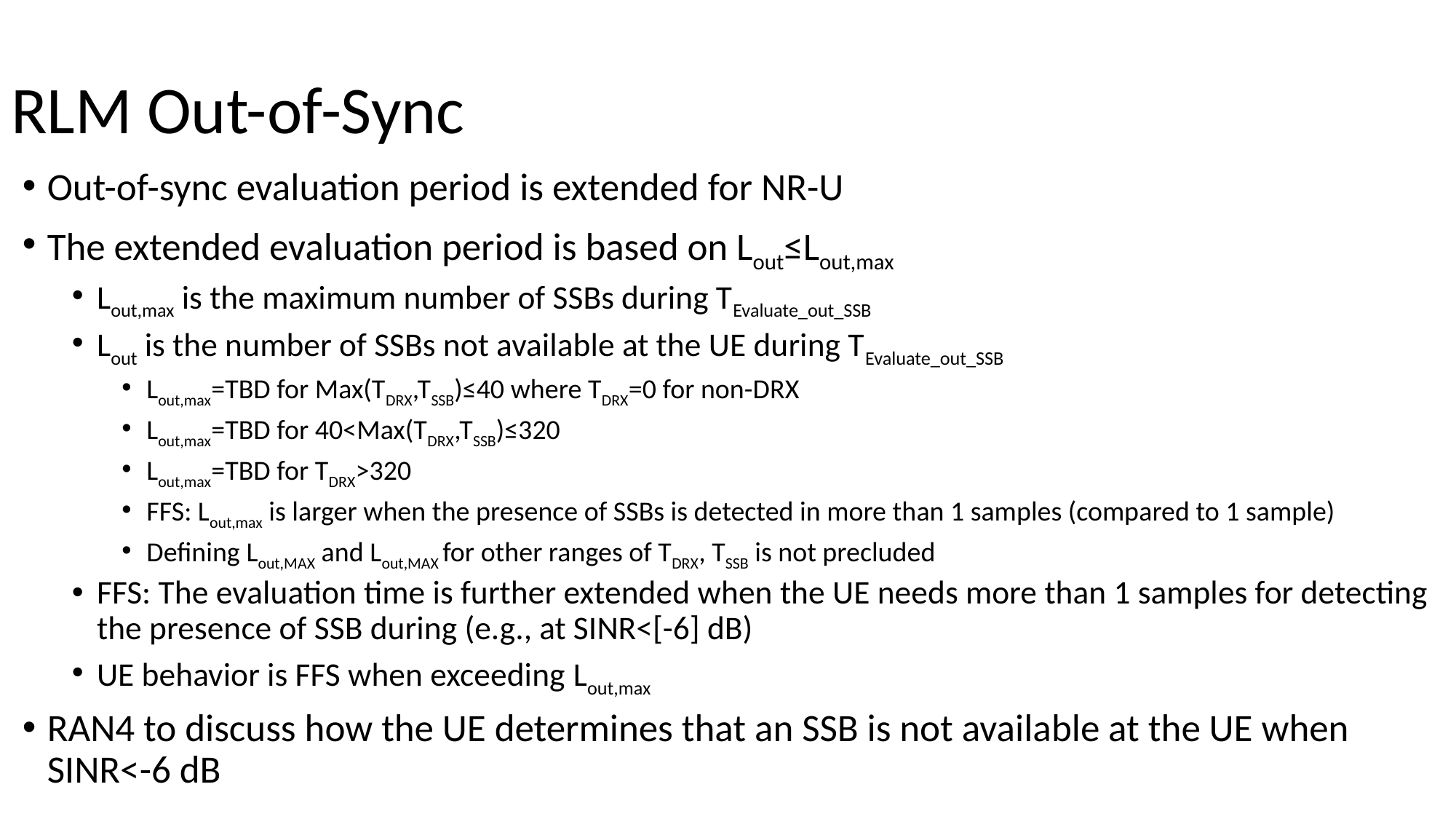

# RLM Out-of-Sync
Out-of-sync evaluation period is extended for NR-U
The extended evaluation period is based on Lout≤Lout,max
Lout,max is the maximum number of SSBs during TEvaluate_out_SSB
Lout is the number of SSBs not available at the UE during TEvaluate_out_SSB
Lout,max=TBD for Max(TDRX,TSSB)≤40 where TDRX=0 for non-DRX
Lout,max=TBD for 40<Max(TDRX,TSSB)≤320
Lout,max=TBD for TDRX>320
FFS: Lout,max is larger when the presence of SSBs is detected in more than 1 samples (compared to 1 sample)
Defining Lout,MAX and Lout,MAX for other ranges of TDRX, TSSB is not precluded
FFS: The evaluation time is further extended when the UE needs more than 1 samples for detecting the presence of SSB during (e.g., at SINR<[-6] dB)
UE behavior is FFS when exceeding Lout,max
RAN4 to discuss how the UE determines that an SSB is not available at the UE when SINR<-6 dB